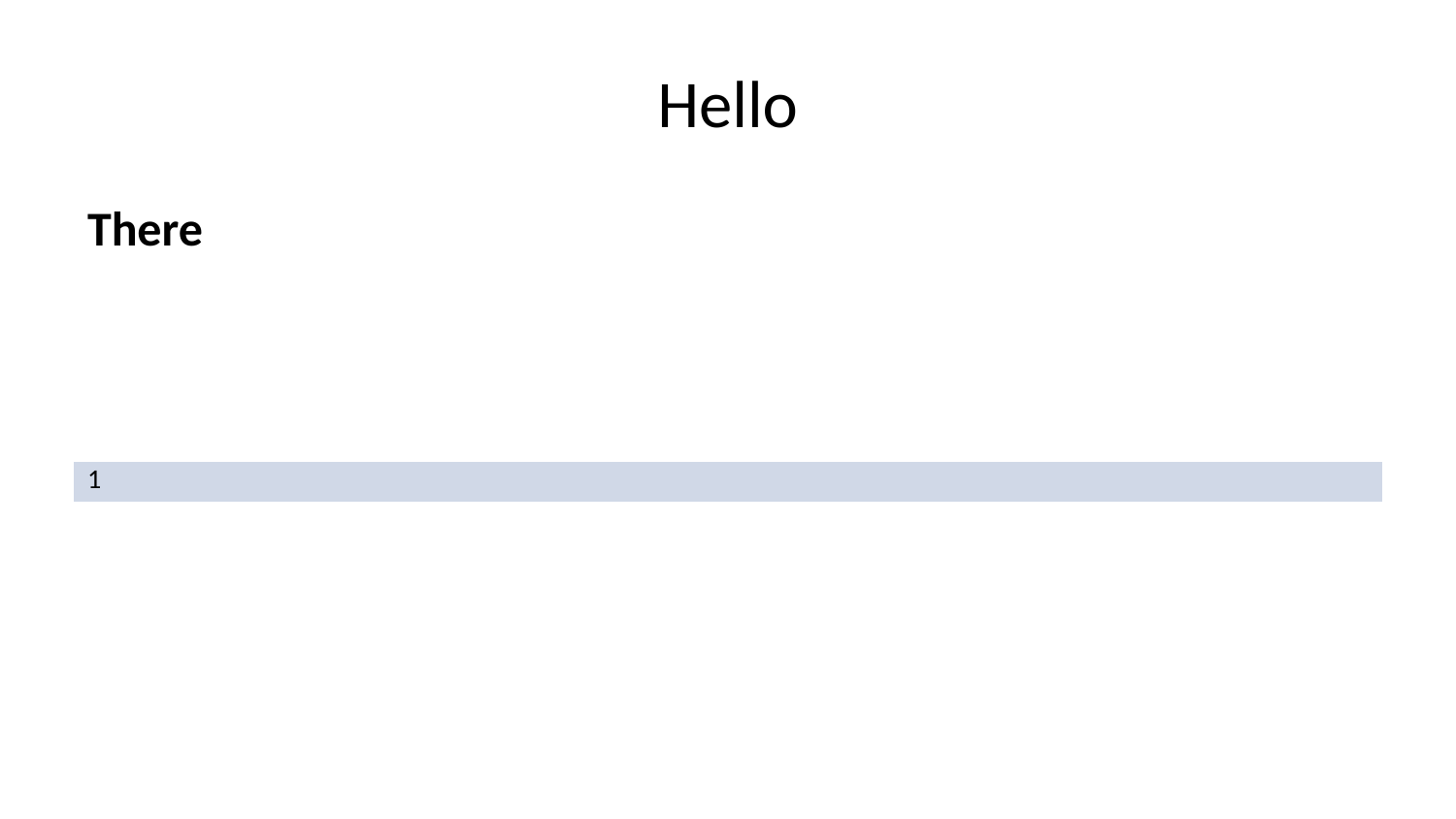

# Hello
There
| 1 |
| --- |